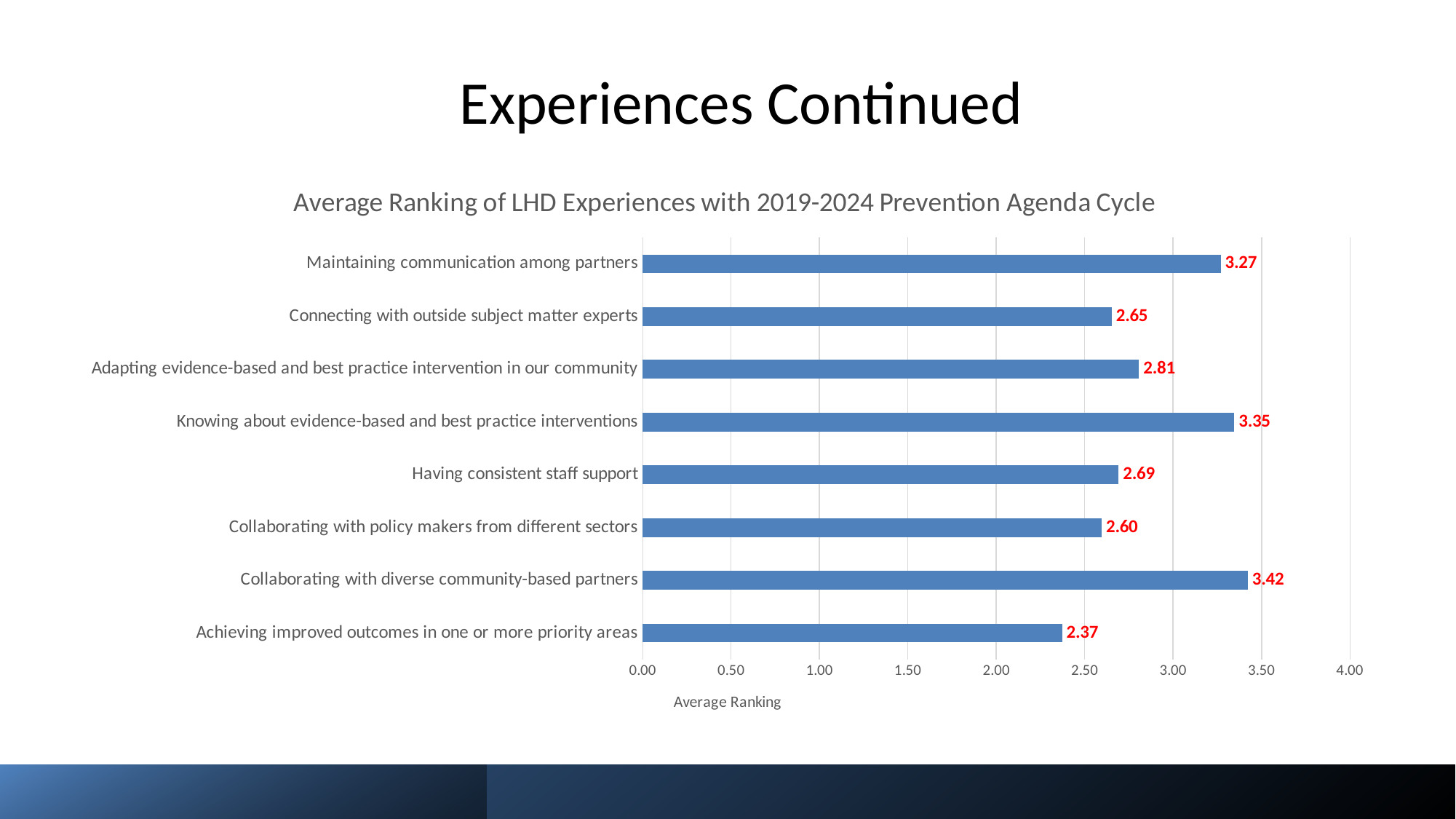

# Experiences Continued

### Chart: Average Ranking of LHD Experiences with 2019-2024 Prevention Agenda Cycle

| Category | Average  |
|---|---|
| Achieving improved outcomes in one or more priority areas | 2.372549019607843 |
| Collaborating with diverse community-based partners | 3.423076923076923 |
| Collaborating with policy makers from different sectors | 2.5961538461538463 |
| Having consistent staff support | 2.6923076923076925 |
| Knowing about evidence-based and best practice interventions | 3.3461538461538463 |
| Adapting evidence-based and best practice intervention in our community | 2.8076923076923075 |
| Connecting with outside subject matter experts | 2.6538461538461537 |
| Maintaining communication among partners | 3.269230769230769 |